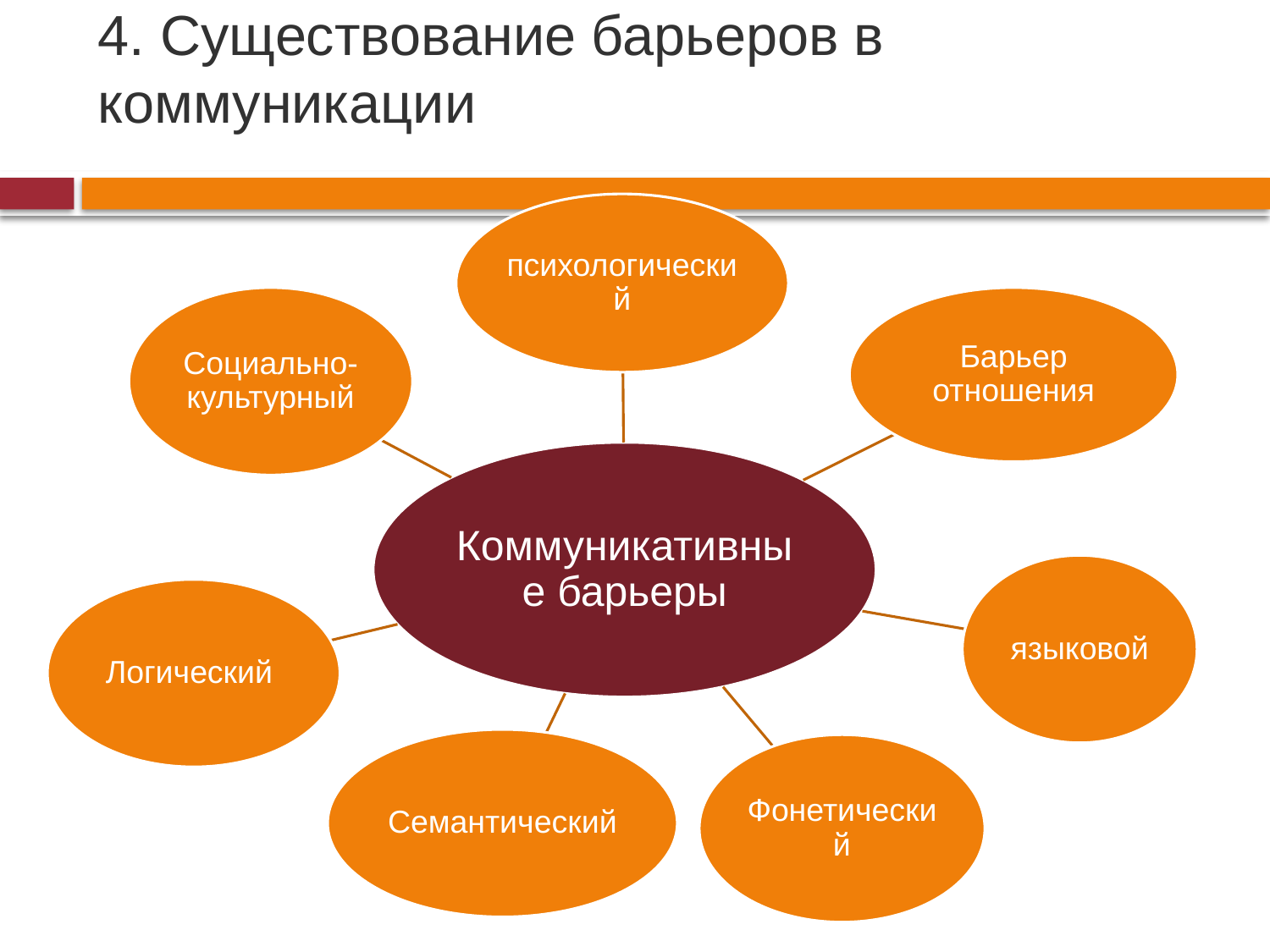

# 4. Существование барьеров в коммуникации
Коммуникативные барьеры

психологический

Барьер отношения

языковой

Фонетический

Семантический

Логический

Социально-культурный